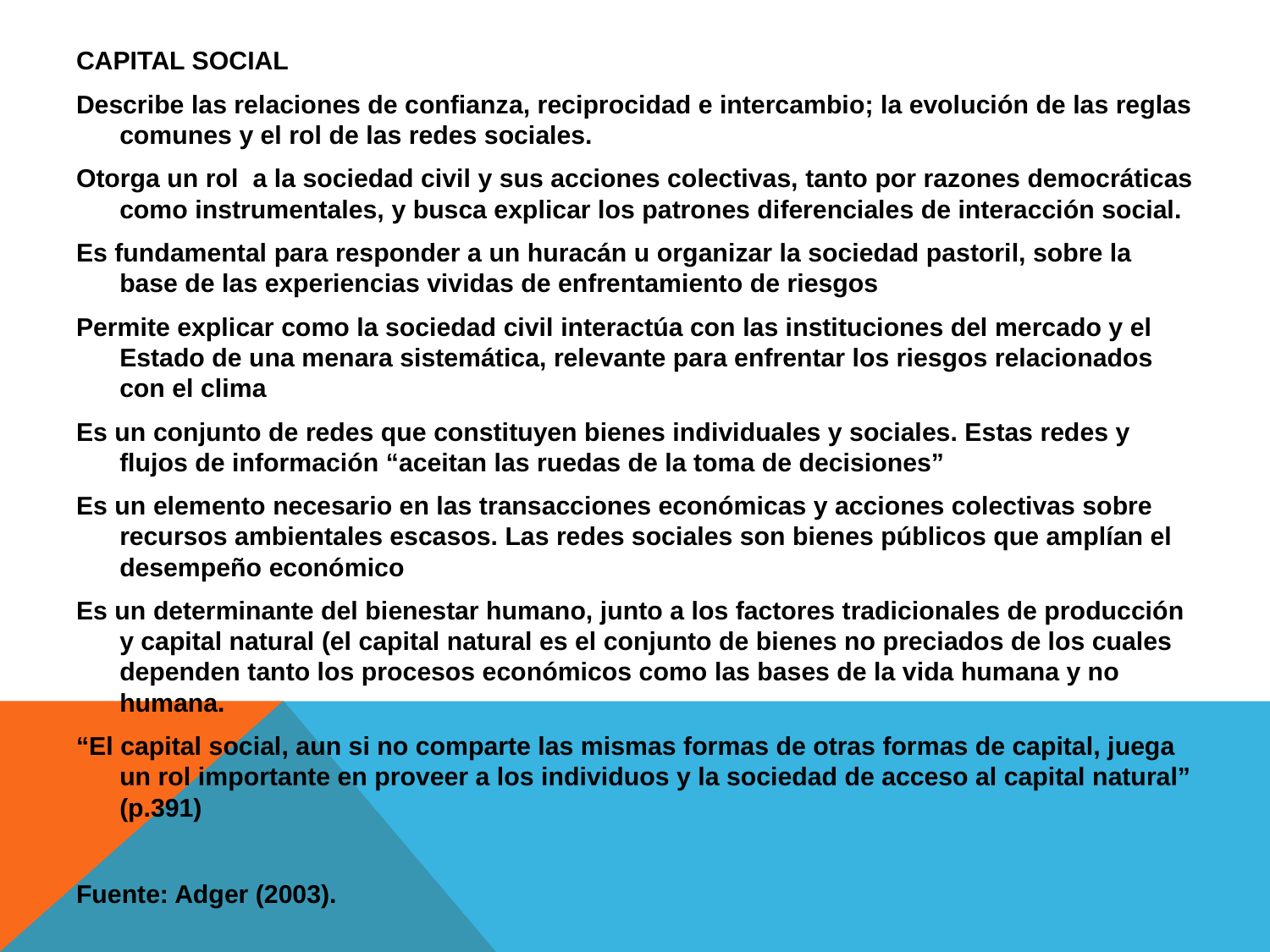

# CAPITAL SOCIAL
Describe las relaciones de confianza, reciprocidad e intercambio; la evolución de las reglas comunes y el rol de las redes sociales.
Otorga un rol  a la sociedad civil y sus acciones colectivas, tanto por razones democráticas como instrumentales, y busca explicar los patrones diferenciales de interacción social.
Es fundamental para responder a un huracán u organizar la sociedad pastoril, sobre la base de las experiencias vividas de enfrentamiento de riesgos
Permite explicar como la sociedad civil interactúa con las instituciones del mercado y el Estado de una menara sistemática, relevante para enfrentar los riesgos relacionados con el clima
Es un conjunto de redes que constituyen bienes individuales y sociales. Estas redes y flujos de información “aceitan las ruedas de la toma de decisiones”
Es un elemento necesario en las transacciones económicas y acciones colectivas sobre recursos ambientales escasos. Las redes sociales son bienes públicos que amplían el desempeño económico
Es un determinante del bienestar humano, junto a los factores tradicionales de producción y capital natural (el capital natural es el conjunto de bienes no preciados de los cuales dependen tanto los procesos económicos como las bases de la vida humana y no humana.
“El capital social, aun si no comparte las mismas formas de otras formas de capital, juega un rol importante en proveer a los individuos y la sociedad de acceso al capital natural” (p.391)

Fuente: Adger (2003).